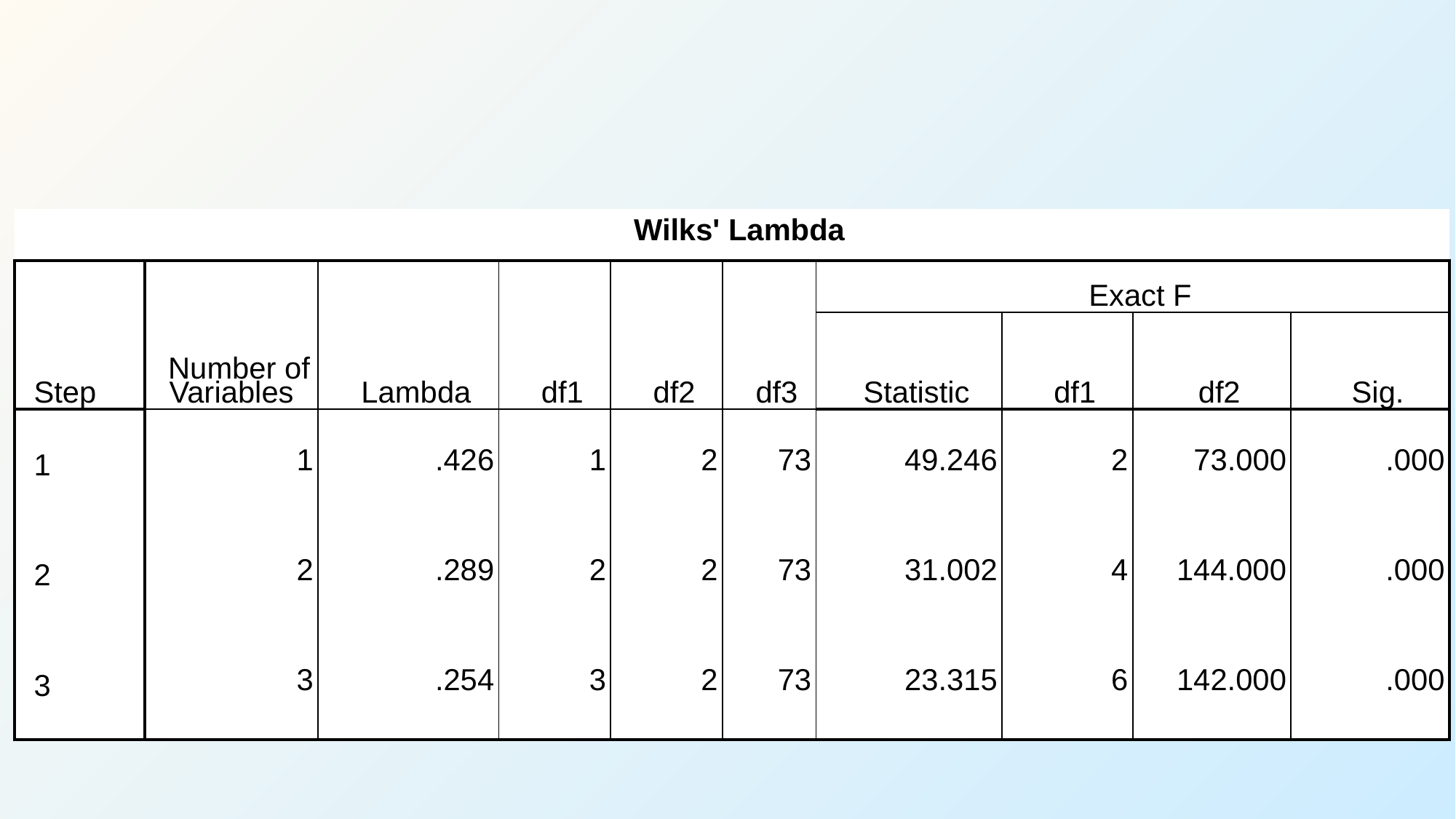

#
| Wilks' Lambda |  |  |  |  |  |  |  |  |  |
| --- | --- | --- | --- | --- | --- | --- | --- | --- | --- |
| Step | Number of Variables | Lambda | df1 | df2 | df3 | Exact F |  |  |  |
|  |  |  |  |  |  | Statistic | df1 | df2 | Sig. |
| 1 | 1 | .426 | 1 | 2 | 73 | 49.246 | 2 | 73.000 | .000 |
| 2 | 2 | .289 | 2 | 2 | 73 | 31.002 | 4 | 144.000 | .000 |
| 3 | 3 | .254 | 3 | 2 | 73 | 23.315 | 6 | 142.000 | .000 |